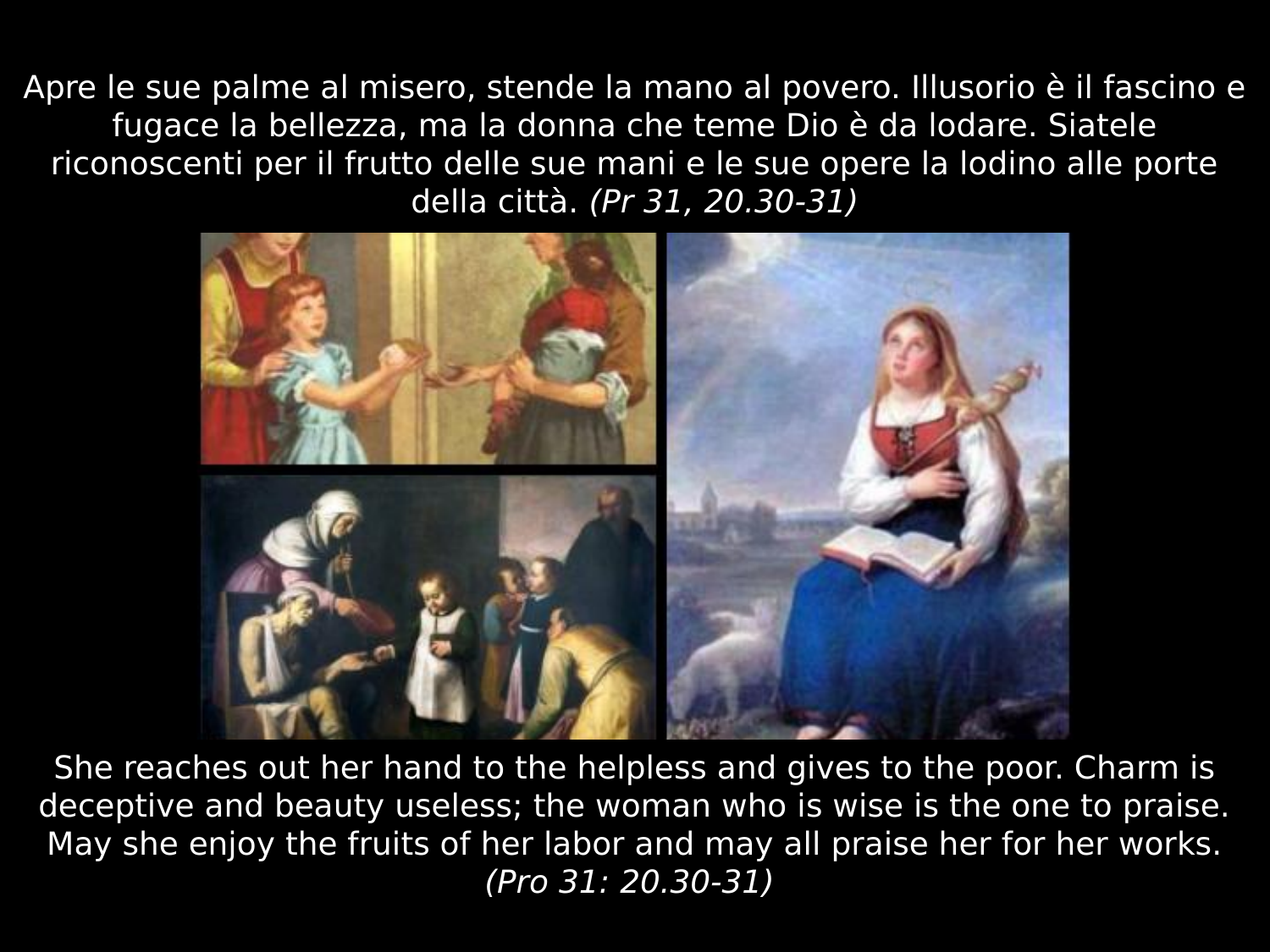

# Apre le sue palme al misero, stende la mano al povero. Illusorio è il fascino e fugace la bellezza, ma la donna che teme Dio è da lodare. Siatele riconoscenti per il frutto delle sue mani e le sue opere la lodino alle porte della città. (Pr 31, 20.30-31)
She reaches out her hand to the helpless and gives to the poor. Charm is deceptive and beauty useless; the woman who is wise is the one to praise. May she enjoy the fruits of her labor and may all praise her for her works. (Pro 31: 20.30-31)